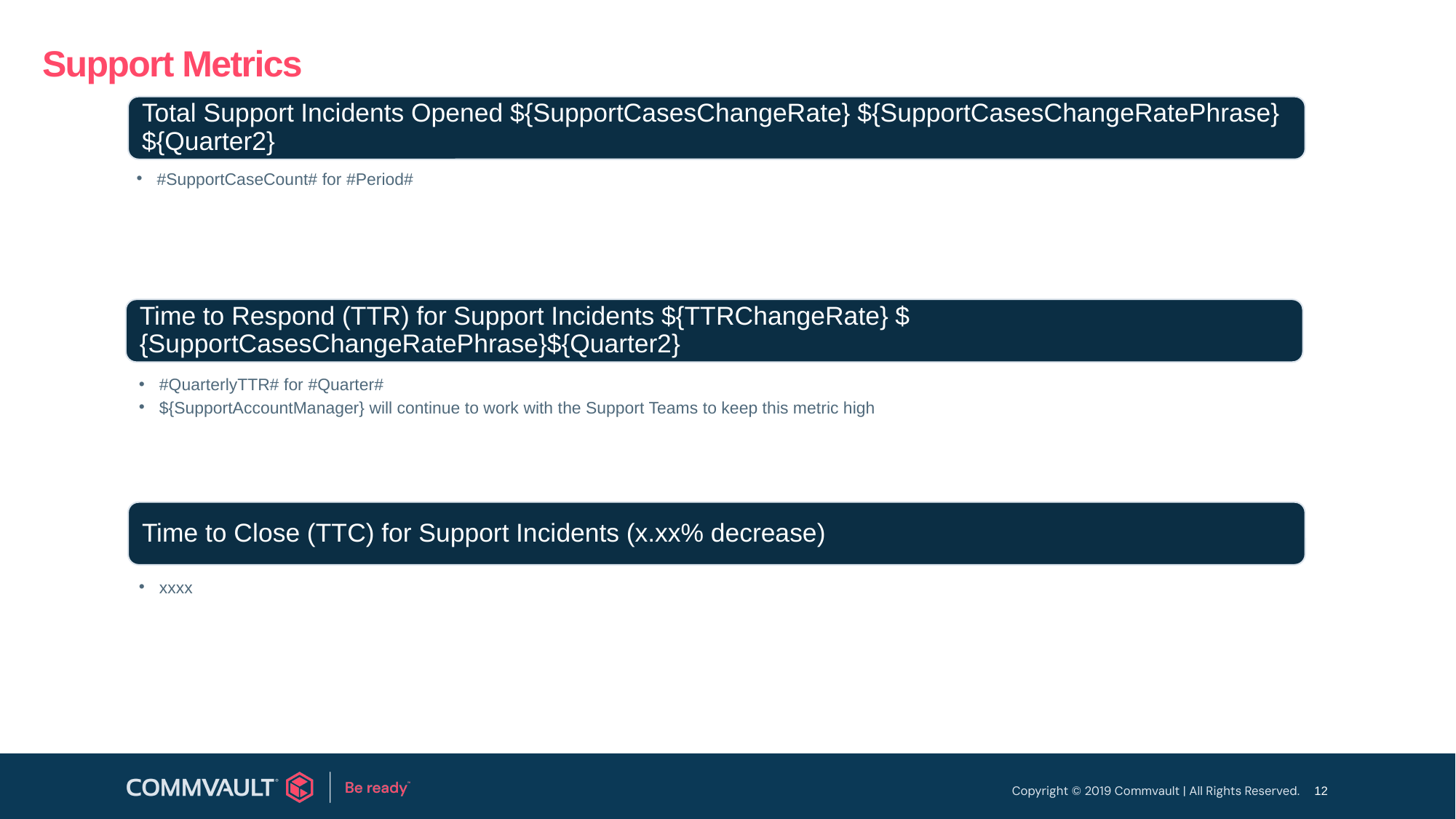

# Support Metrics
Total Support Incidents Opened ${SupportCasesChangeRate} ${SupportCasesChangeRatePhrase}${Quarter2}
#SupportCaseCount# for #Period#
Time to Respond (TTR) for Support Incidents ${TTRChangeRate} ${SupportCasesChangeRatePhrase}${Quarter2}
#QuarterlyTTR# for #Quarter#
${SupportAccountManager} will continue to work with the Support Teams to keep this metric high
Time to Close (TTC) for Support Incidents (x.xx% decrease)
xxxx
12